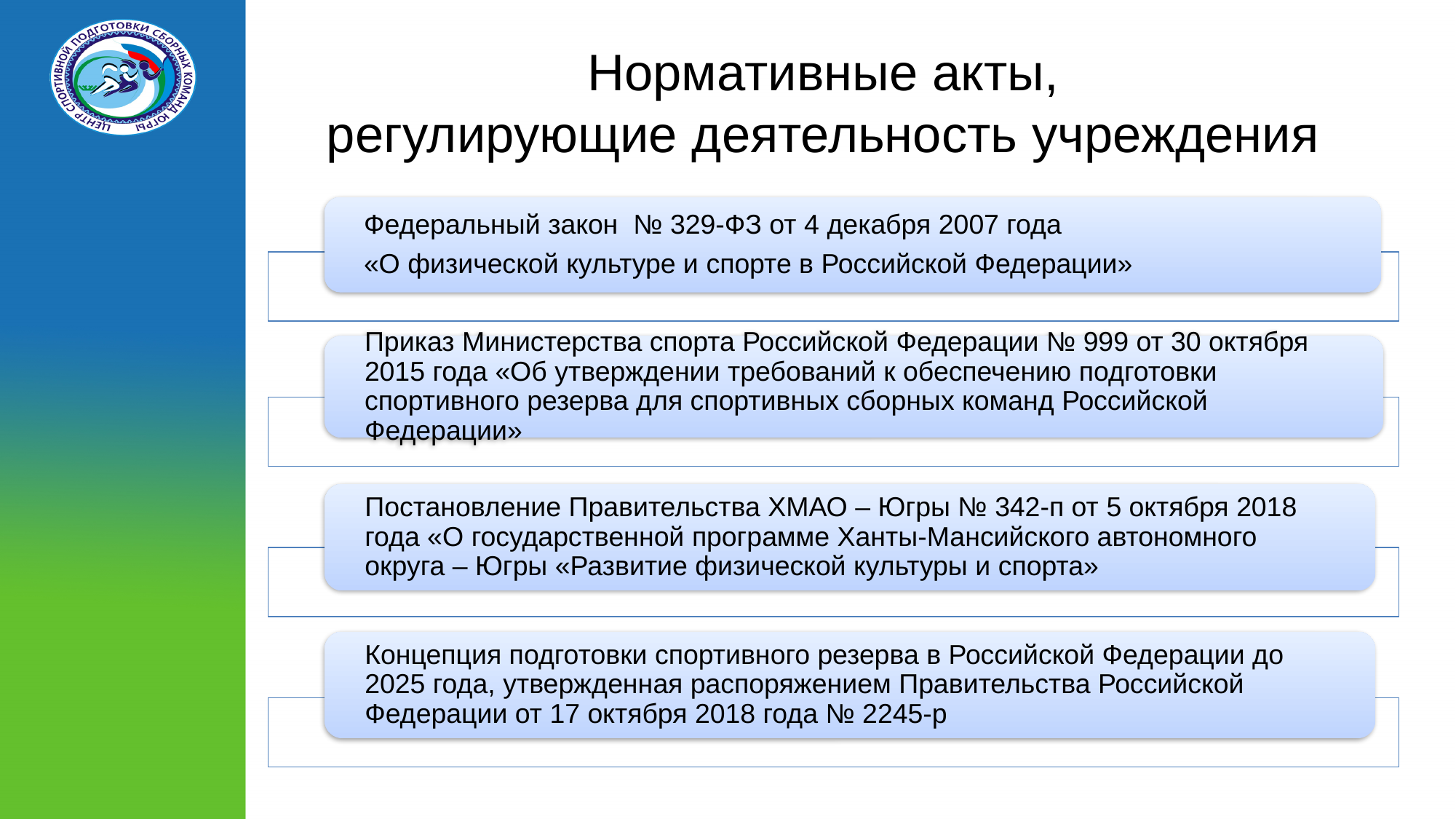

# Нормативные акты, регулирующие деятельность учреждения
Федеральный закон  № 329-ФЗ от 4 декабря 2007 года
«О физической культуре и спорте в Российской Федерации»
Приказ Министерства спорта Российской Федерации № 999 от 30 октября 2015 года «Об утверждении требований к обеспечению подготовки спортивного резерва для спортивных сборных команд Российской Федерации»
Постановление Правительства ХМАО – Югры № 342-п от 5 октября 2018 года «О государственной программе Ханты-Мансийского автономного округа – Югры «Развитие физической культуры и спорта»
Концепция подготовки спортивного резерва в Российской Федерации до 2025 года, утвержденная распоряжением Правительства Российской Федерации от 17 октября 2018 года № 2245-р